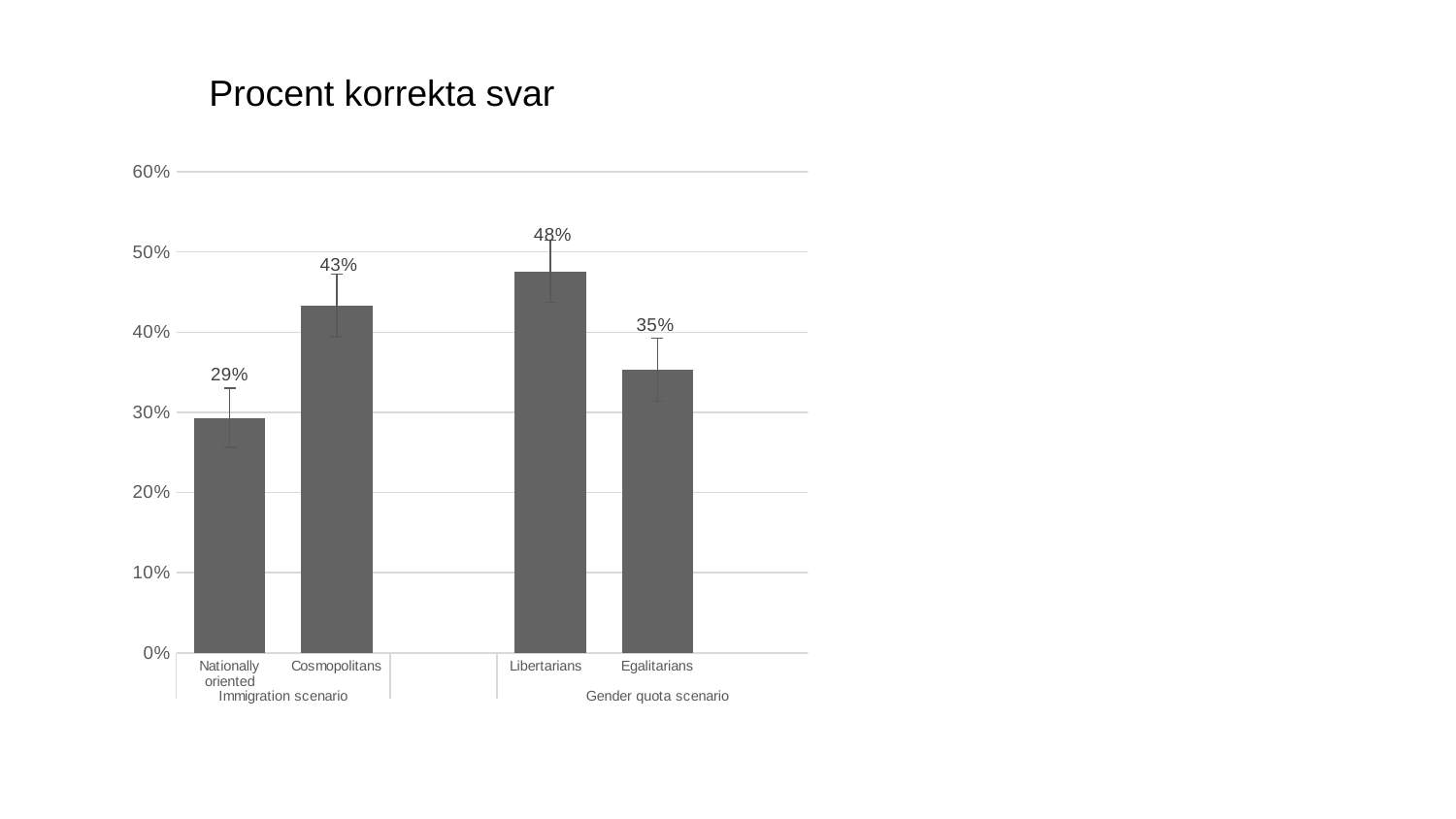

Procent korrekta svar

### Chart

| Category | Mean |
|---|---|
| Nationally oriented | 0.2932203 |
| Cosmopolitans | 0.4331723 |
|  | None |
| Libertarians   | 0.475969 |
| Egalitarians | 0.3533569 |
|  | None |
| Nationally oriented | 0.5220339 |
| Cosmopolitans | 0.5152979 |
| Libertarians   | 0.5271318 |
| Egalitarians  | 0.5088339 |